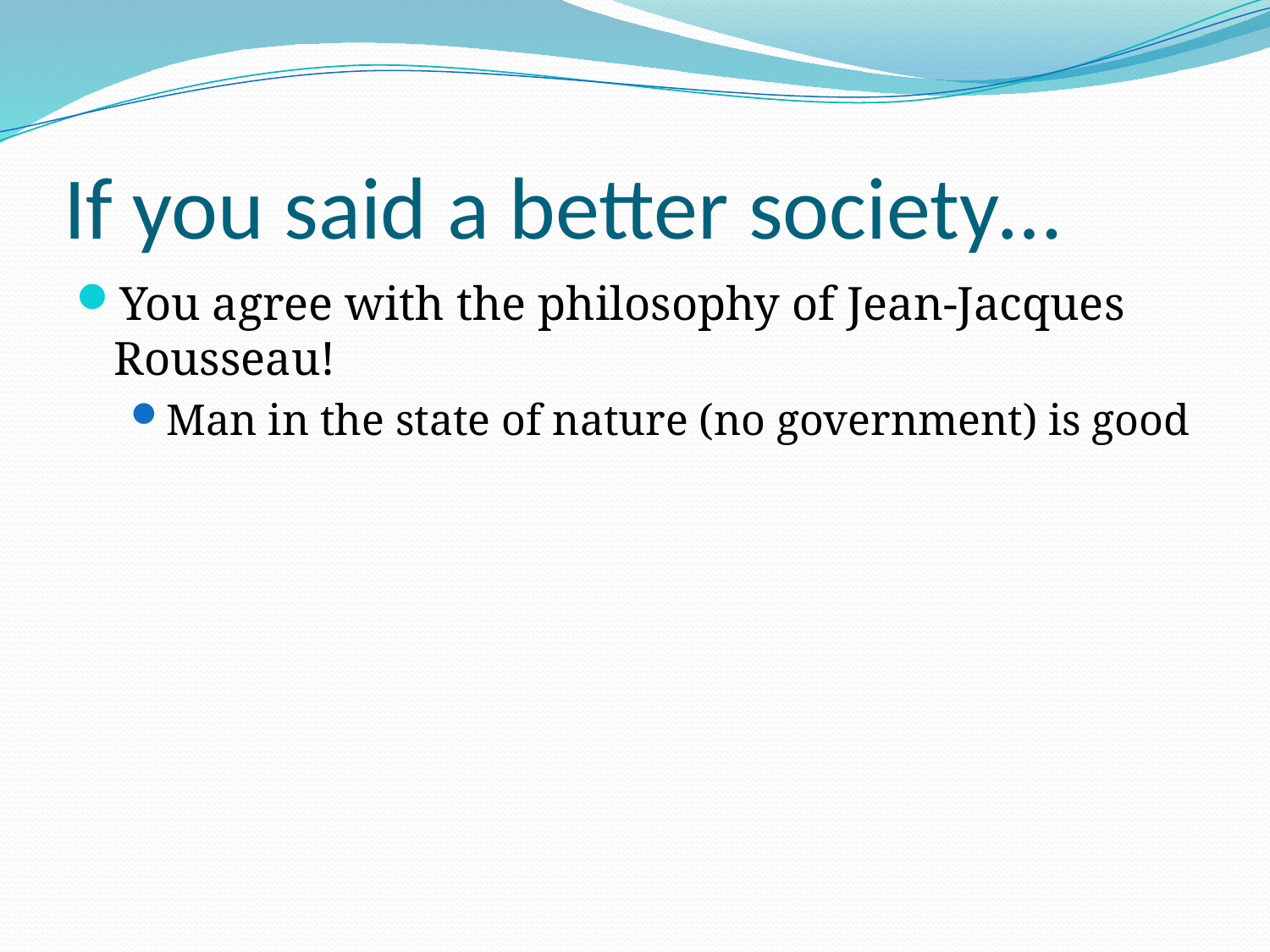

# If you said a better society…
You agree with the philosophy of Jean-Jacques Rousseau!
Man in the state of nature (no government) is good